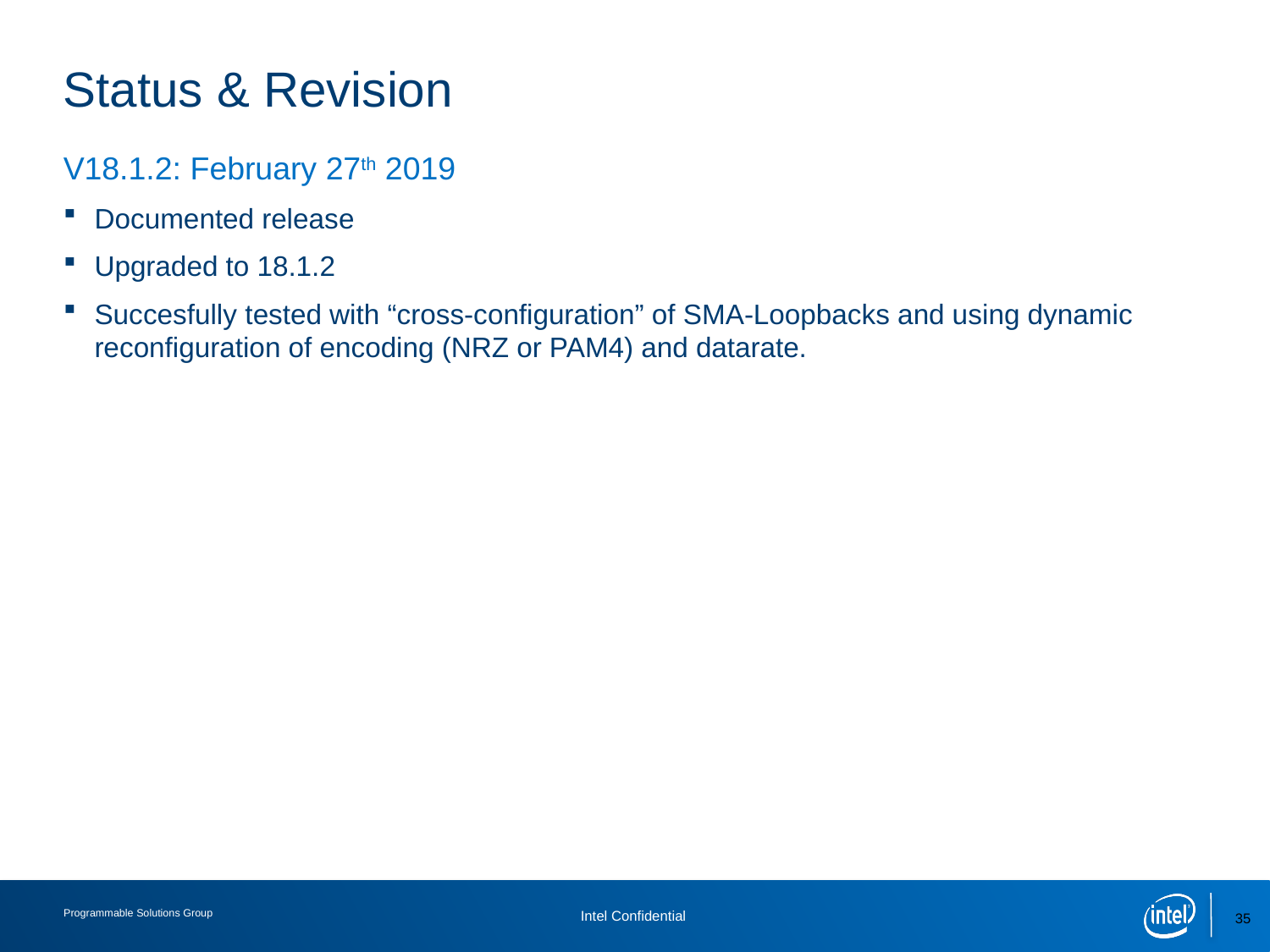

# Status & Revision
V18.1.2: February 27th 2019
Documented release
Upgraded to 18.1.2
Succesfully tested with “cross-configuration” of SMA-Loopbacks and using dynamic reconfiguration of encoding (NRZ or PAM4) and datarate.
35